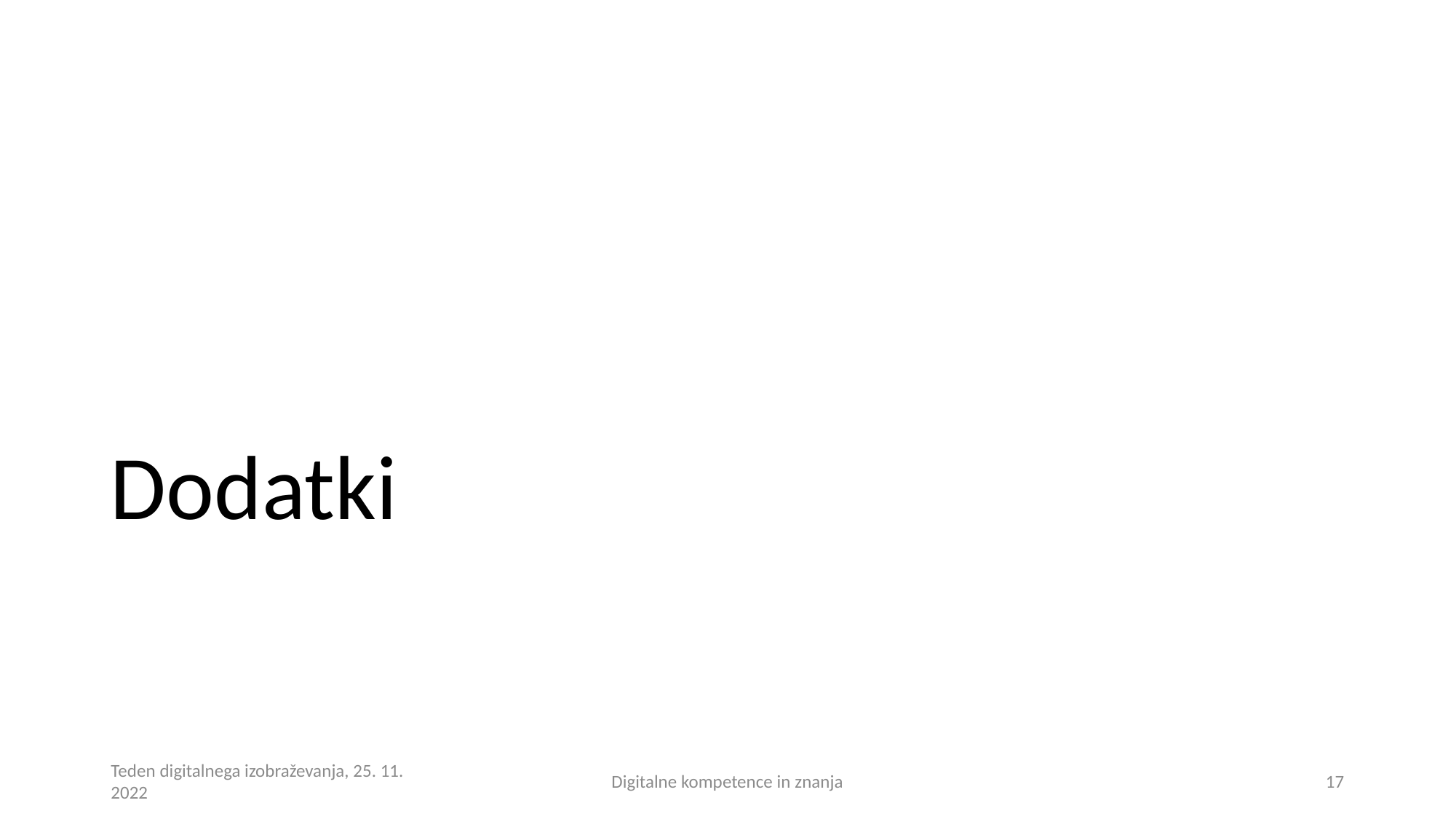

# Dodatki

Teden digitalnega izobraževanja, 25. 11. 2022
Digitalne kompetence in znanja
17